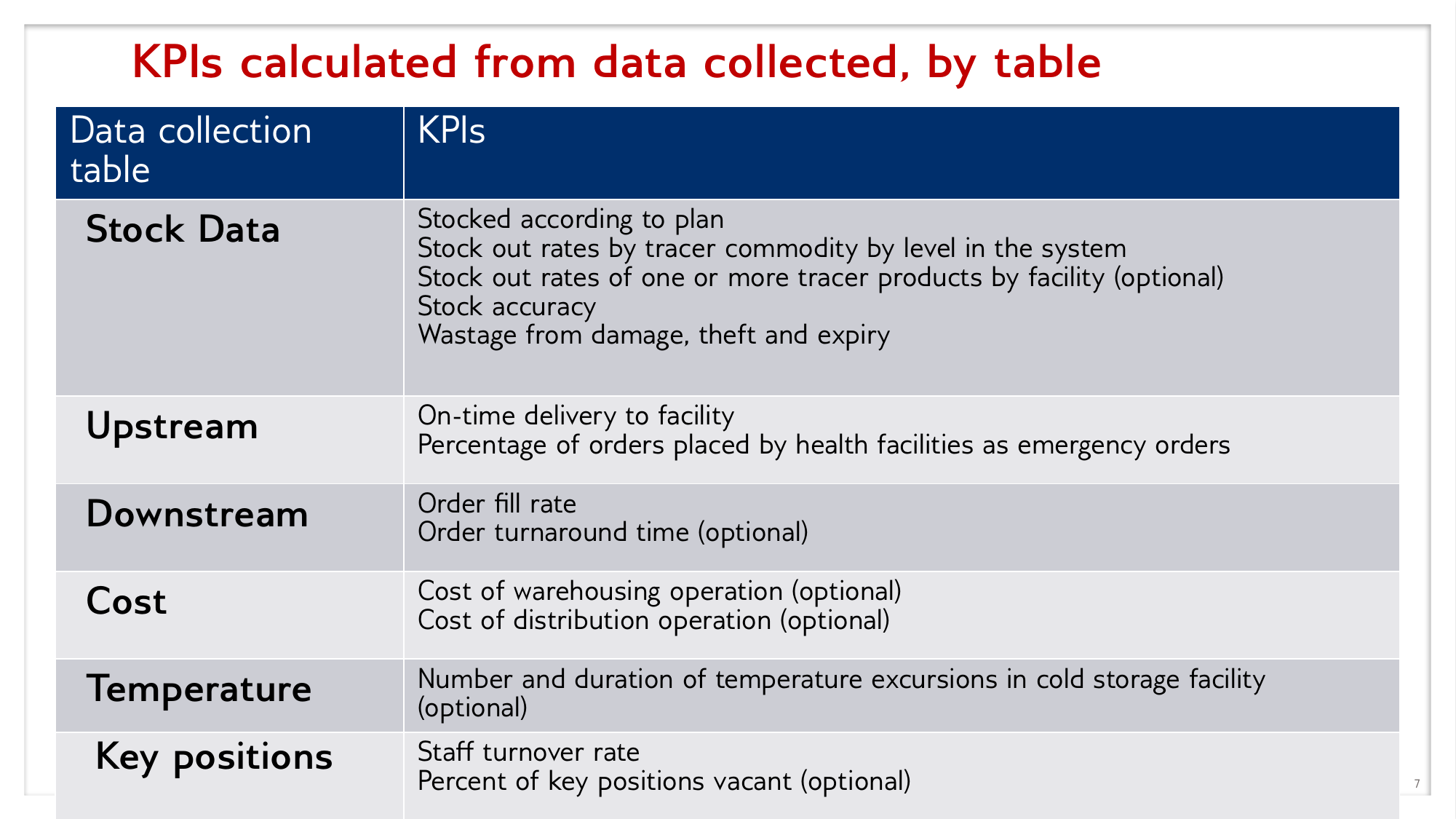

# KPIs calculated from data collected, by table
| Data collection table | KPIs |
| --- | --- |
| Stock Data | Stocked according to plan Stock out rates by tracer commodity by level in the system Stock out rates of one or more tracer products by facility (optional) Stock accuracy Wastage from damage, theft and expiry |
| Upstream | On-time delivery to facility Percentage of orders placed by health facilities as emergency orders |
| Downstream | Order fill rate Order turnaround time (optional) |
| Cost | Cost of warehousing operation (optional) Cost of distribution operation (optional) |
| Temperature | Number and duration of temperature excursions in cold storage facility (optional) |
| Key positions | Staff turnover rate Percent of key positions vacant (optional) |
7